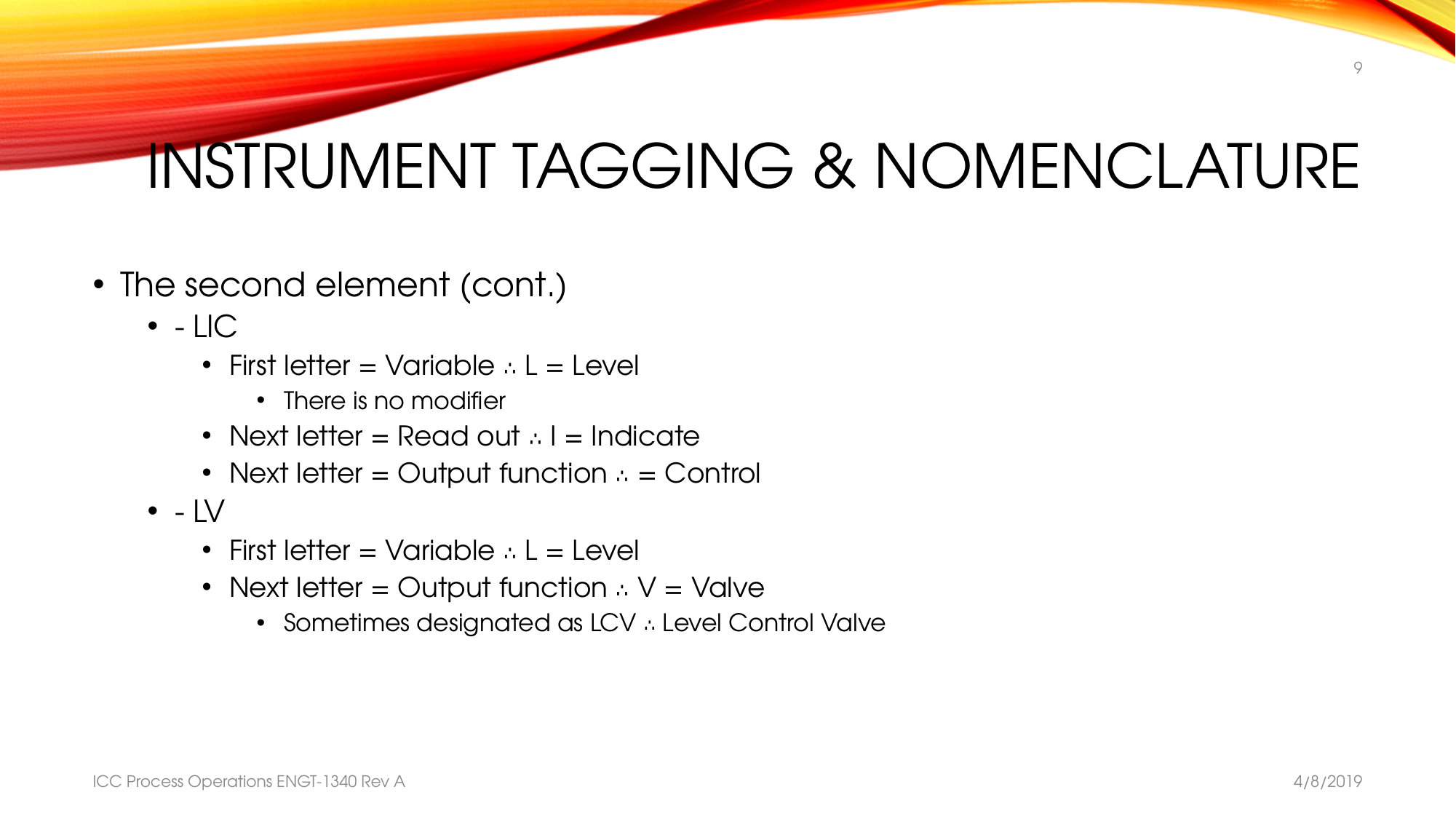

9
# Instrument tagging & nomenclature
The second element (cont.)
- LIC
First letter = Variable ∴ L = Level
There is no modifier
Next letter = Read out ∴ I = Indicate
Next letter = Output function ∴ = Control
- LV
First letter = Variable ∴ L = Level
Next letter = Output function ∴ V = Valve
Sometimes designated as LCV ∴ Level Control Valve

ICC Process Operations ENGT-1340 Rev A
4/8/2019